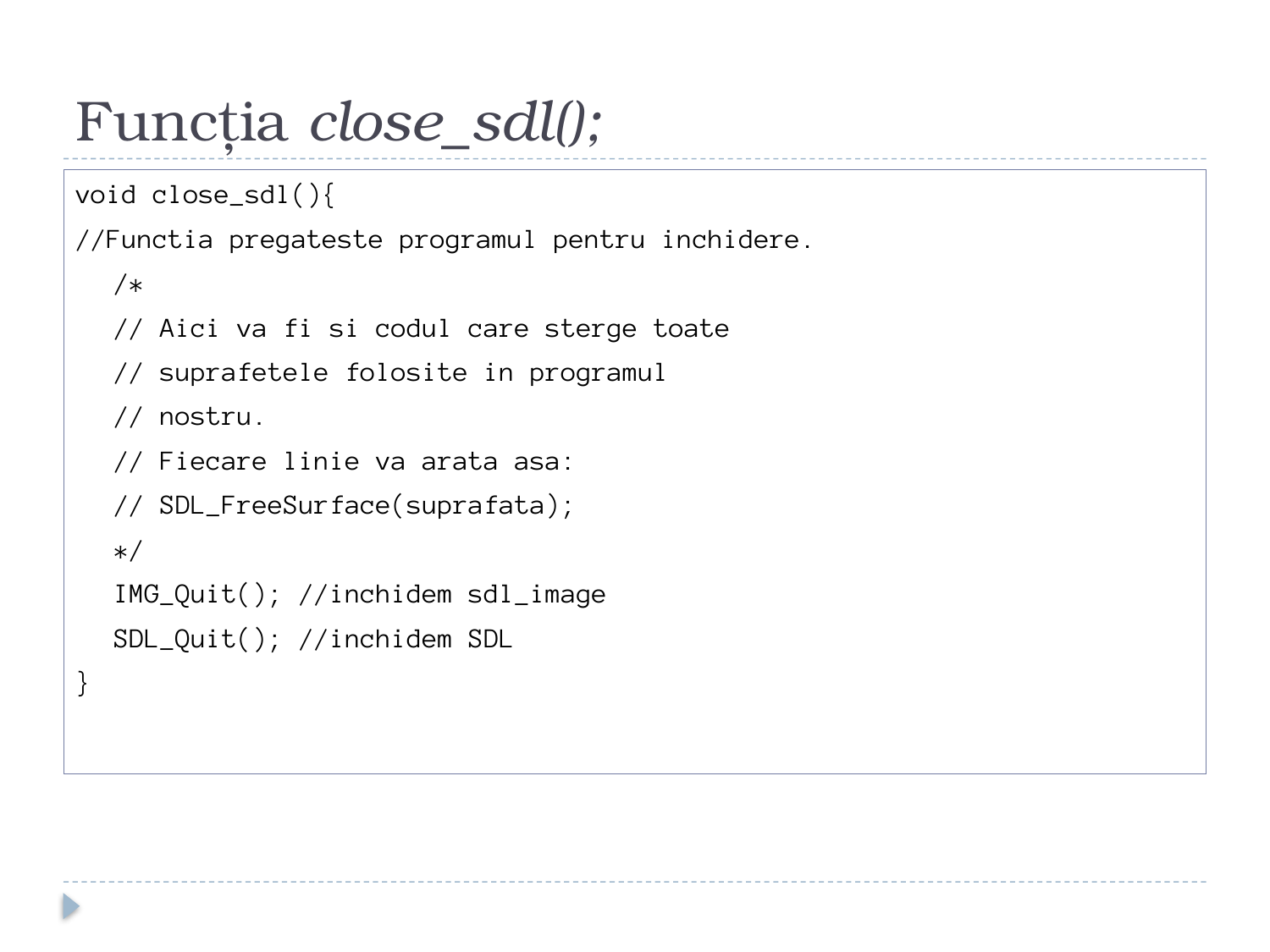

# Funcția close_sdl();
void close_sdl(){
//Functia pregateste programul pentru inchidere.
	/*
	// Aici va fi si codul care sterge toate
	// suprafetele folosite in programul
	// nostru.
	// Fiecare linie va arata asa:
	// SDL_FreeSurface(suprafata);
	*/
	IMG_Quit(); //inchidem sdl_image
	SDL_Quit(); //inchidem SDL
}